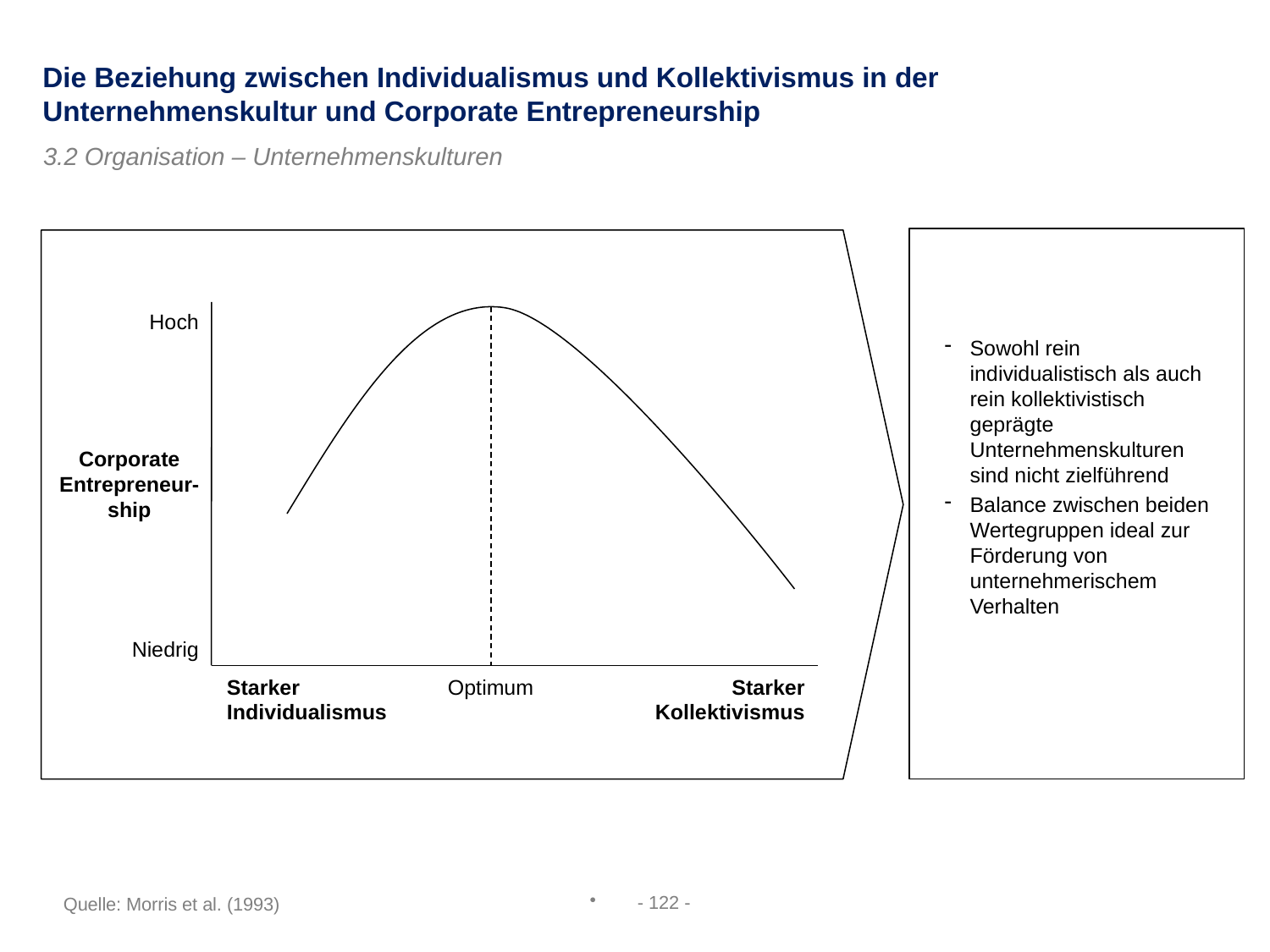

Die Beziehung zwischen Individualismus und Kollektivismus in der Unternehmenskultur und Corporate Entrepreneurship
3.2 Organisation – Unternehmenskulturen

Hoch
Corporate Entrepreneur-ship
Niedrig
Starker Individualismus
Optimum
Starker Kollektivismus
Sowohl rein individualistisch als auch rein kollektivistisch geprägte Unternehmenskulturen sind nicht zielführend
Balance zwischen beiden Wertegruppen ideal zur Förderung von unternehmerischem Verhalten
- 122 -
Quelle: Morris et al. (1993)